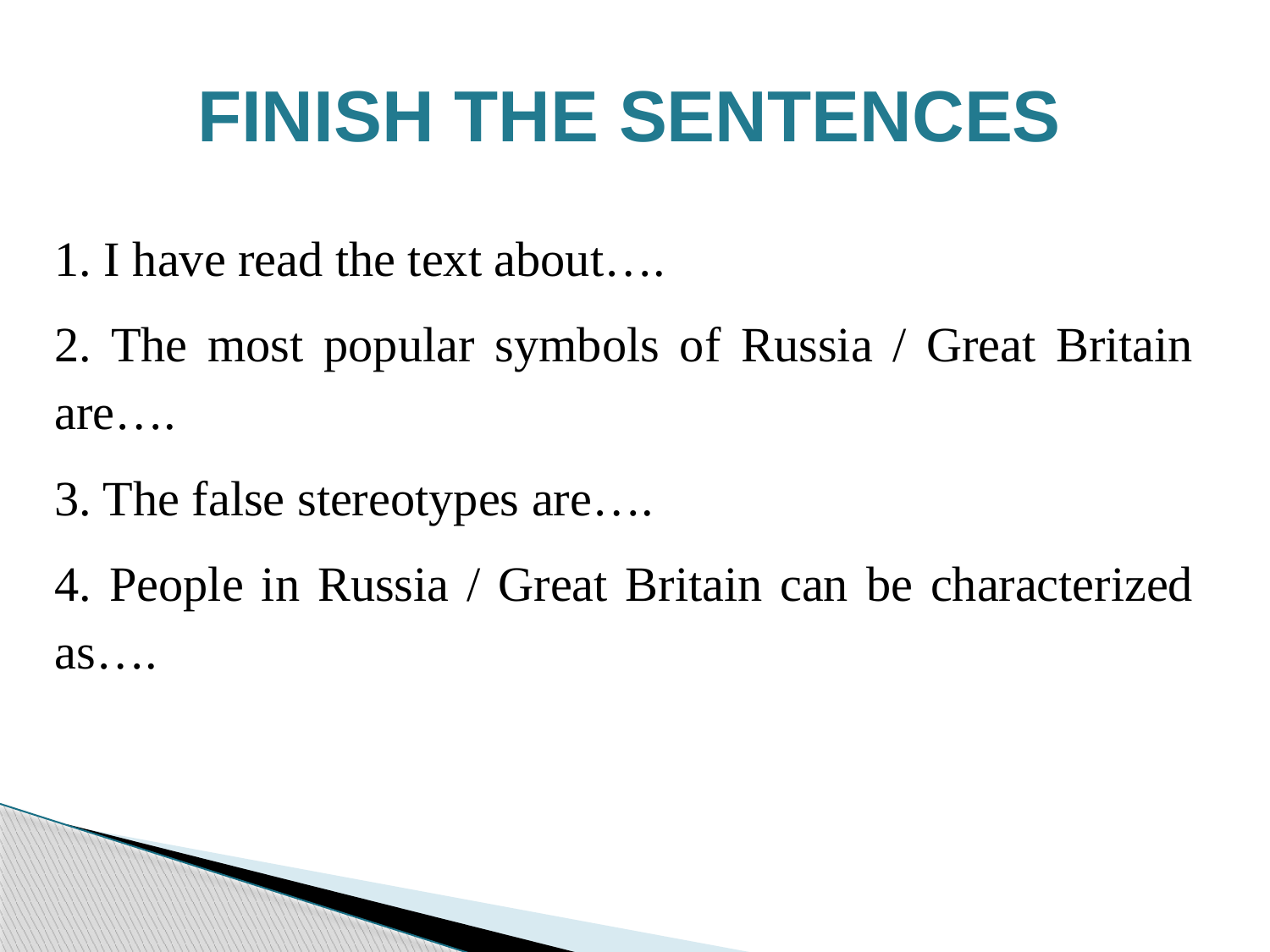

FINISH THE SENTENCES
1. I have read the text about….
2. The most popular symbols of Russia / Great Britain are….
3. The false stereotypes are….
4. People in Russia / Great Britain can be characterized as….